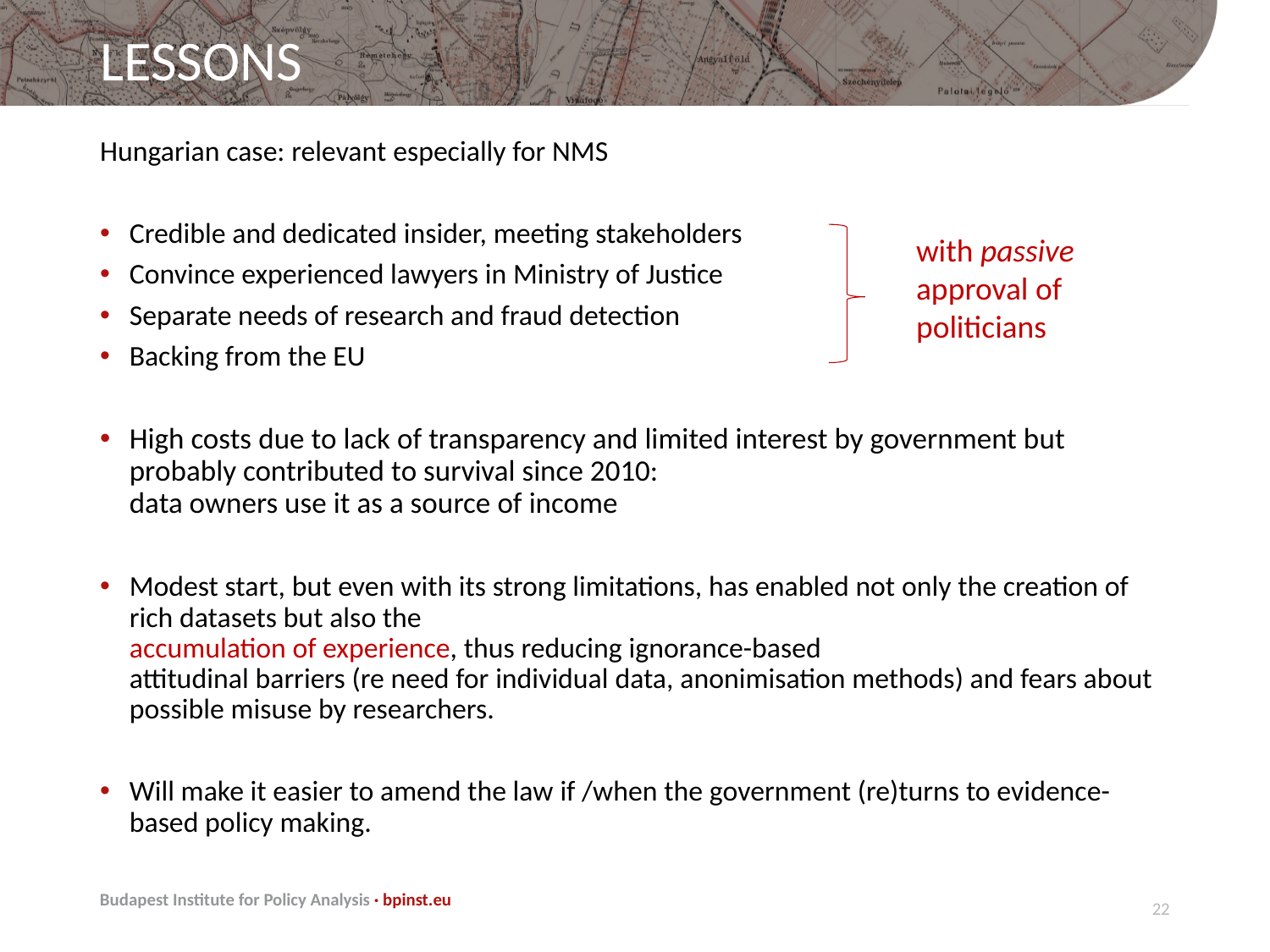

# lessons
Hungarian case: relevant especially for NMS

Credible and dedicated insider, meeting stakeholders
Convince experienced lawyers in Ministry of Justice
Separate needs of research and fraud detection
Backing from the EU

High costs due to lack of transparency and limited interest by government but probably contributed to survival since 2010:
data owners use it as a source of income

Modest start, but even with its strong limitations, has enabled not only the creation of rich datasets but also the
accumulation of experience, thus reducing ignorance-based
attitudinal barriers (re need for individual data, anonimisation methods) and fears about possible misuse by researchers.

Will make it easier to amend the law if /when the government (re)turns to evidence-based policy making.

with passive approval of politicians
22